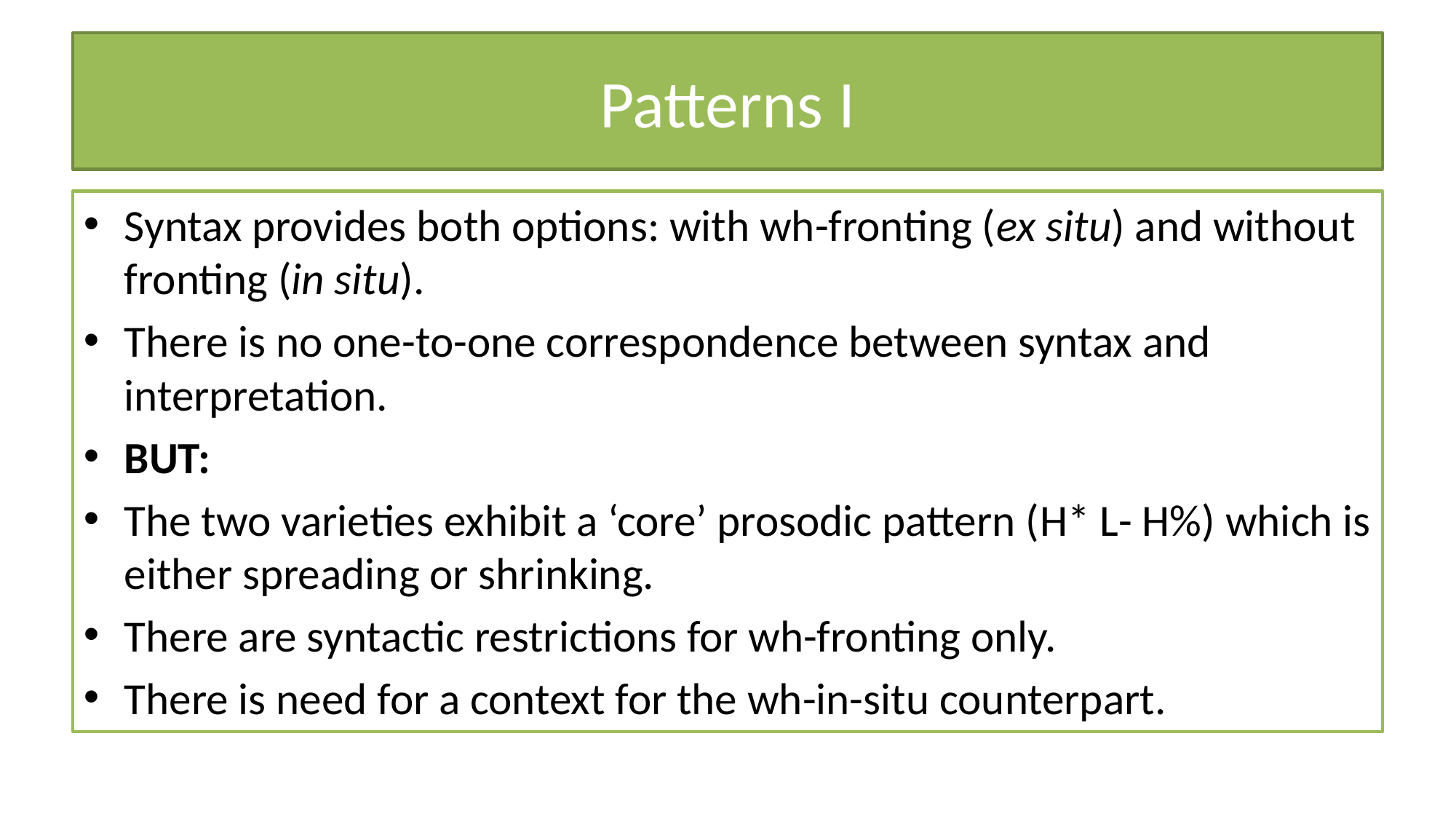

# Patterns I
Syntax provides both options: with wh-fronting (ex situ) and without fronting (in situ).
There is no one-to-one correspondence between syntax and interpretation.
BUT:
The two varieties exhibit a ‘core’ prosodic pattern (H* L- H%) which is either spreading or shrinking.
There are syntactic restrictions for wh-fronting only.
There is need for a context for the wh-in-situ counterpart.